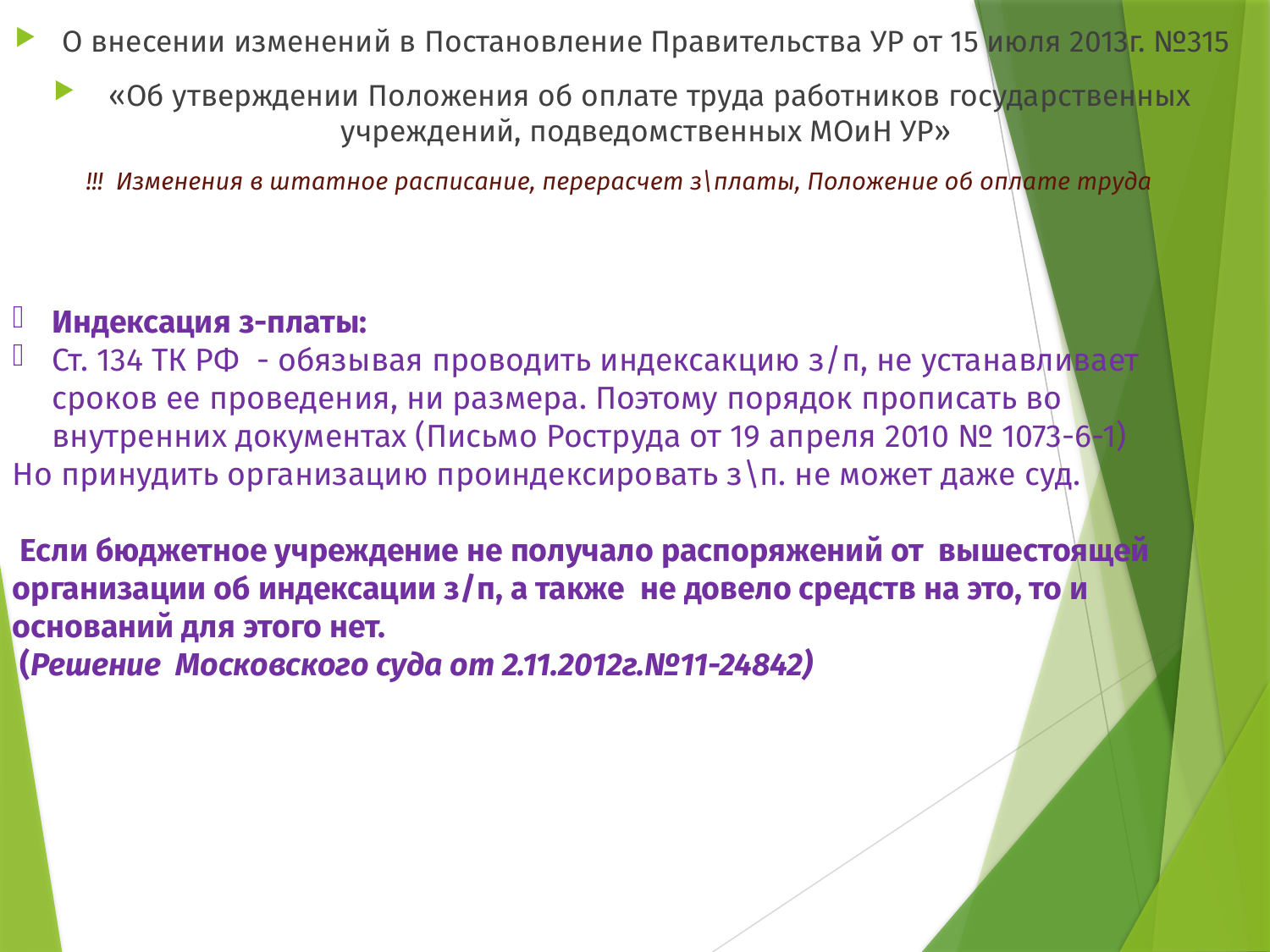

О внесении изменений в Постановление Правительства УР от 15 июля 2013г. №315
 «Об утверждении Положения об оплате труда работников государственных учреждений, подведомственных МОиН УР»
!!!  Изменения в штатное расписание, перерасчет з\платы, Положение об оплате труда

Индексация з-платы:
Ст. 134 ТК РФ  - обязывая проводить индексакцию з/п, не устанавливает сроков ее проведения, ни размера. Поэтому порядок прописать во внутренних документах (Письмо Роструда от 19 апреля 2010 № 1073-6-1)
Но принудить организацию проиндексировать з\п. не может даже суд.

 Если бюджетное учреждение не получало распоряжений от  вышестоящей   организации об индексации з/п, а также  не довело средств на это, то и оснований для этого нет.
 (Решение  Московского суда от 2.11.2012г.№11-24842)